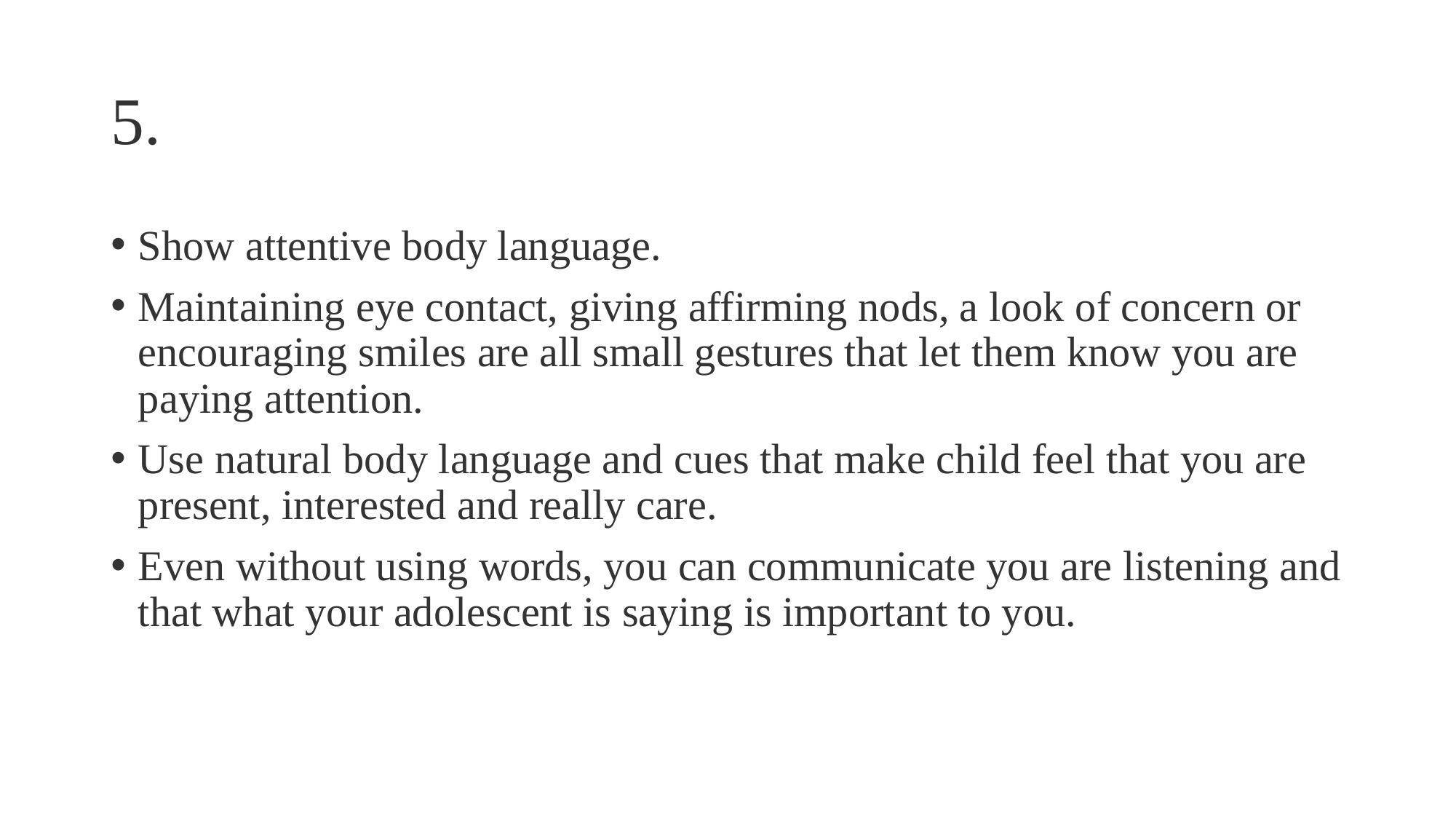

# 5.
Show attentive body language.
Maintaining eye contact, giving affirming nods, a look of concern or encouraging smiles are all small gestures that let them know you are paying attention.
Use natural body language and cues that make child feel that you are present, interested and really care.
Even without using words, you can communicate you are listening and that what your adolescent is saying is important to you.